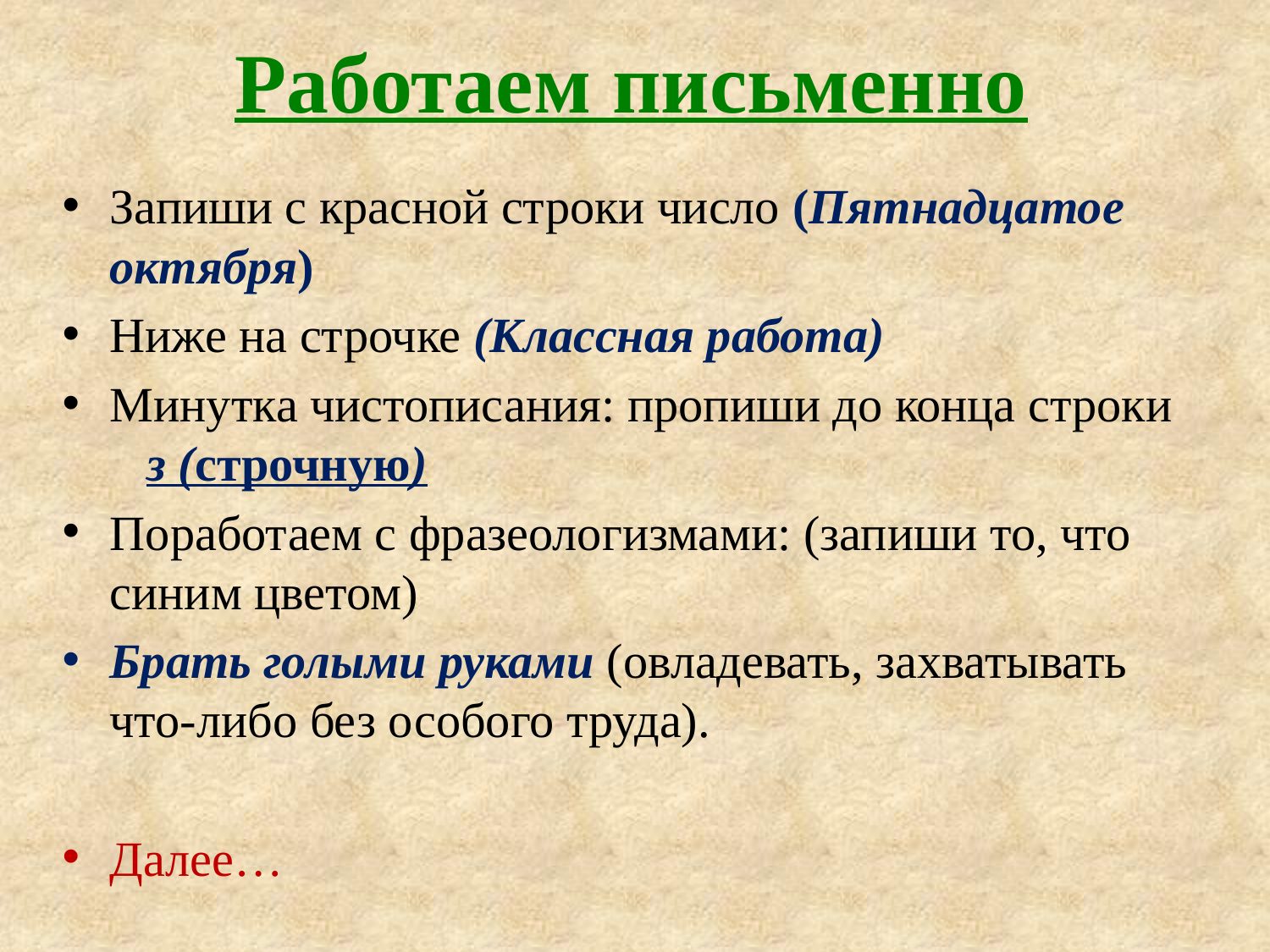

# Работаем письменно
Запиши с красной строки число (Пятнадцатое октября)
Ниже на строчке (Классная работа)
Минутка чистописания: пропиши до конца строки    з (строчную)
Поработаем с фразеологизмами: (запиши то, что синим цветом)
Брать голыми руками (овладевать, захватывать что-либо без особого труда).

Далее…